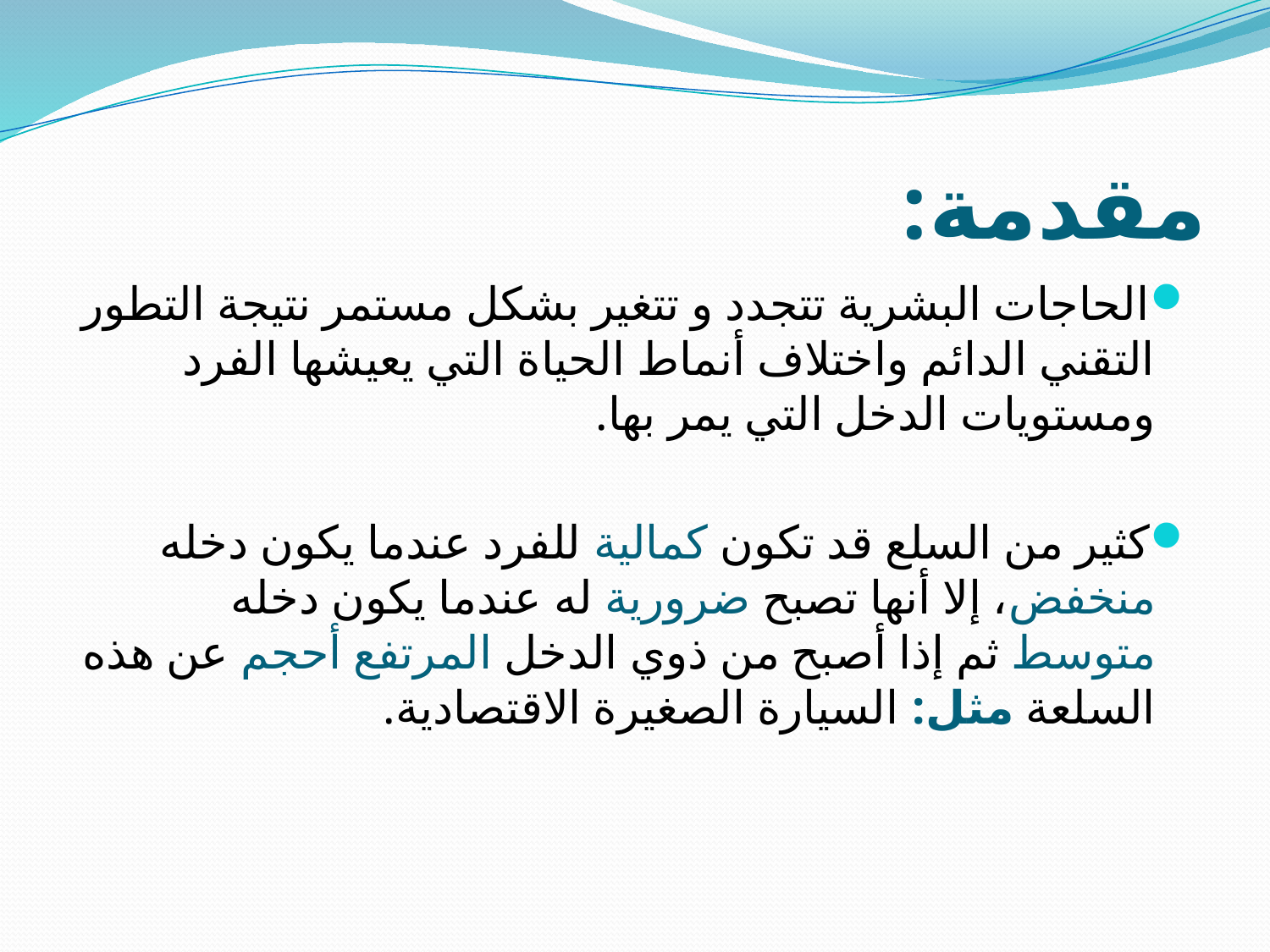

# مقدمة:
الحاجات البشرية تتجدد و تتغير بشكل مستمر نتيجة التطور التقني الدائم واختلاف أنماط الحياة التي يعيشها الفرد ومستويات الدخل التي يمر بها.

كثير من السلع قد تكون كمالية للفرد عندما يكون دخله منخفض، إلا أنها تصبح ضرورية له عندما يكون دخله متوسط ثم إذا أصبح من ذوي الدخل المرتفع أحجم عن هذه السلعة مثل: السيارة الصغيرة الاقتصادية.